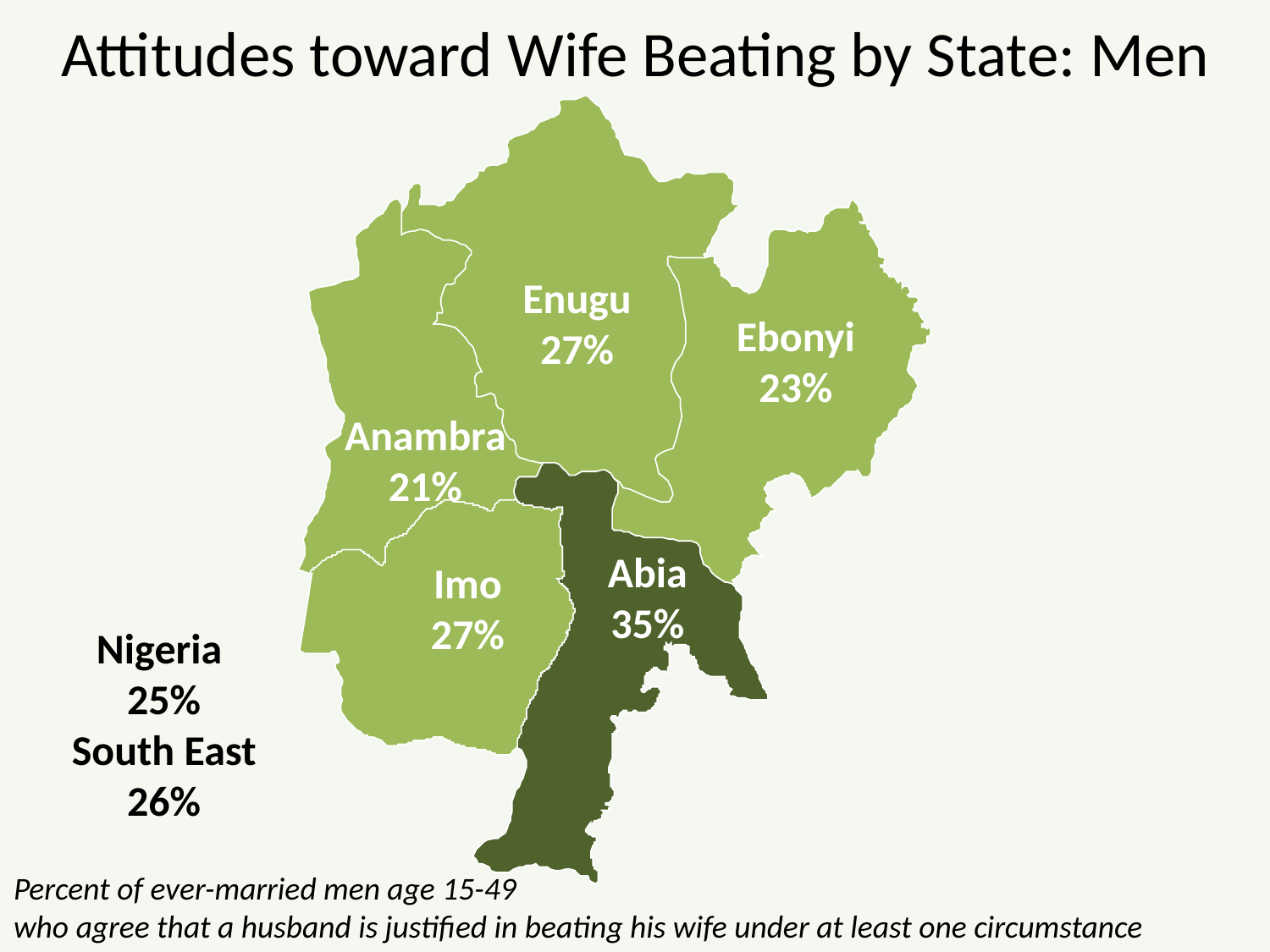

# Attitudes toward Wife Beating by State: Men

Enugu
27%
Ebonyi
23%

Anambra
21%
Abia
35%
Imo
27%
Nigeria
25%
South East 26%
Percent of ever-married men age 15-49
who agree that a husband is justified in beating his wife under at least one circumstance